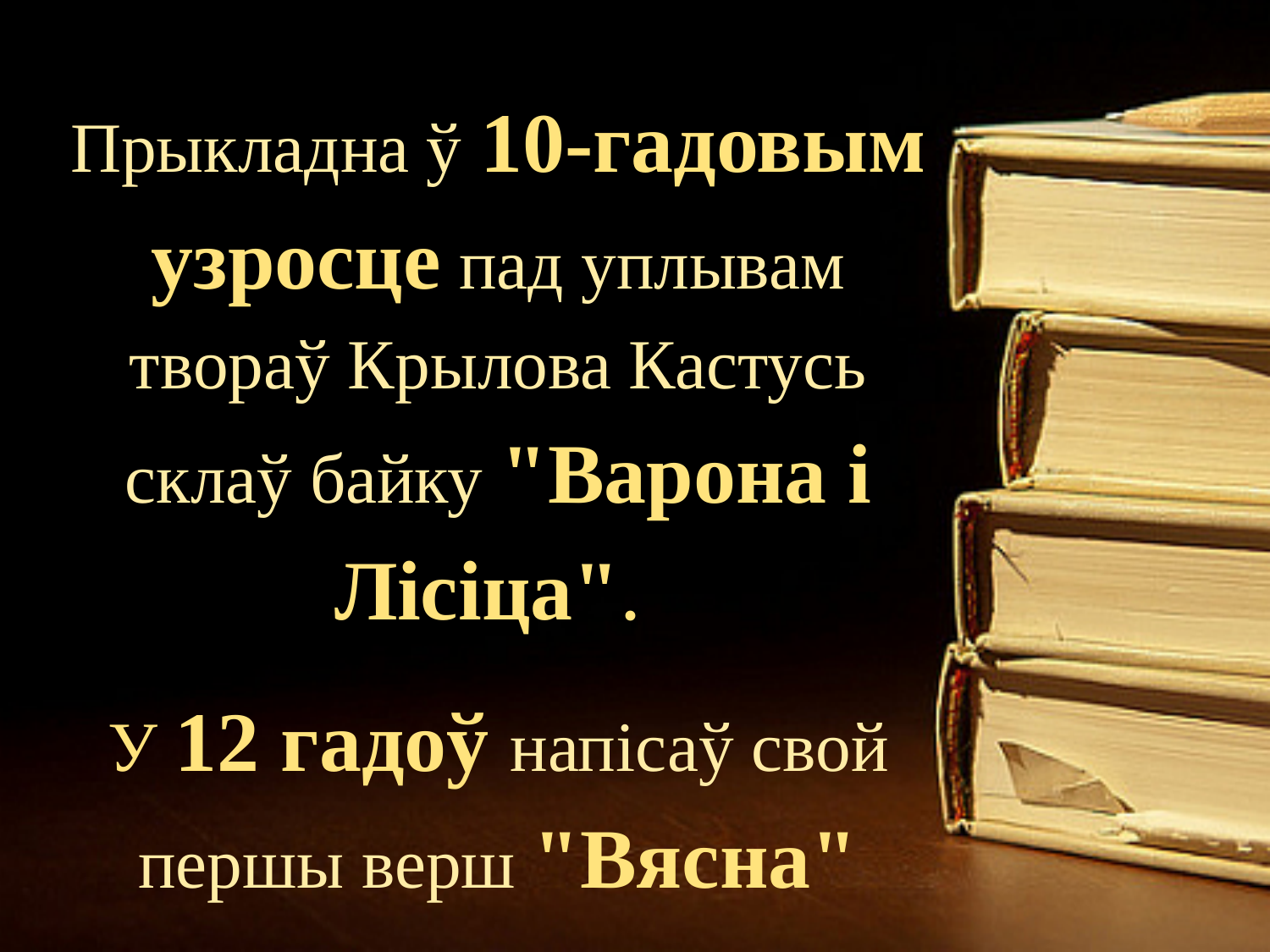

Прыкладна ў 10-гадовым узросце пад уплывам твораў Крылова Кастусь склаў байку "Варона і Лісіца".
У 12 гадоў напісаў свой першы верш "Вясна"